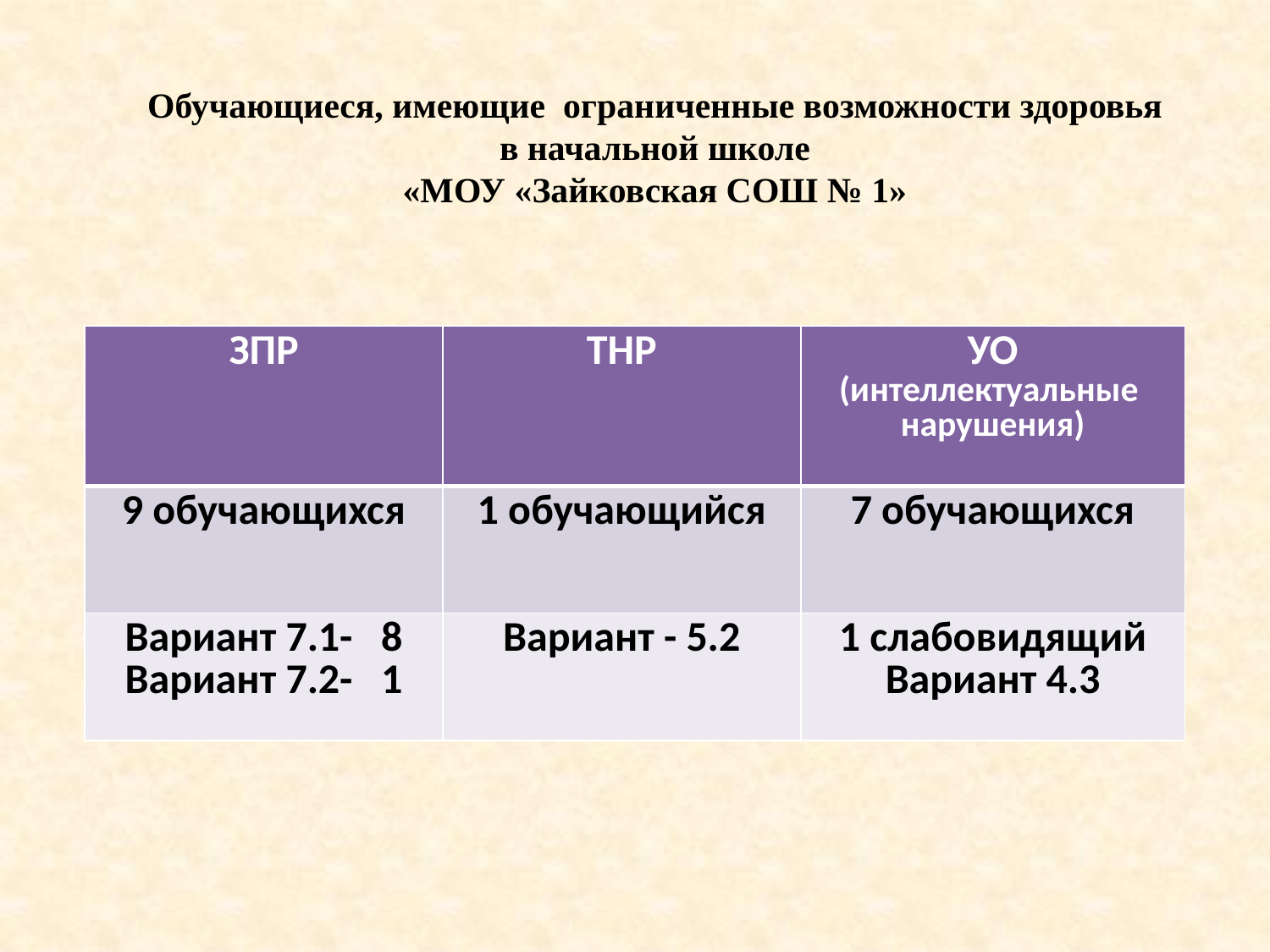

Обучающиеся, имеющие  ограниченные возможности здоровья
 в начальной школе
«МОУ «Зайковская СОШ № 1»
| ЗПР | ТНР | УО (интеллектуальные нарушения) |
| --- | --- | --- |
| 9 обучающихся | 1 обучающийся | 7 обучающихся |
| Вариант 7.1- 8 Вариант 7.2- 1 | Вариант - 5.2 | 1 слабовидящий Вариант 4.3 |